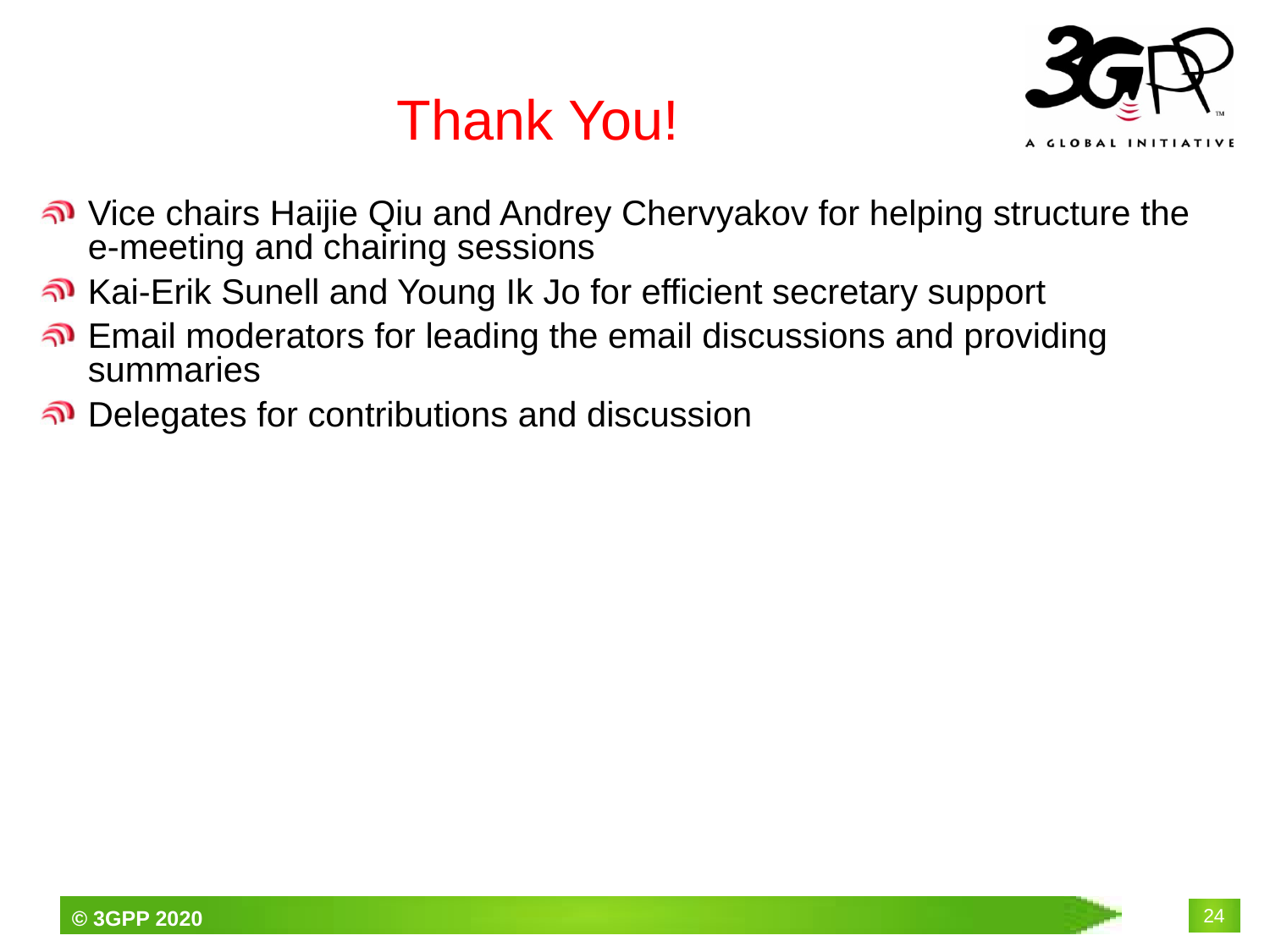

# Thank You!

Vice chairs Haijie Qiu and Andrey Chervyakov for helping structure the e-meeting and chairing sessions
Kai-Erik Sunell and Young Ik Jo for efficient secretary support
Email moderators for leading the email discussions and providing summaries
Delegates for contributions and discussion